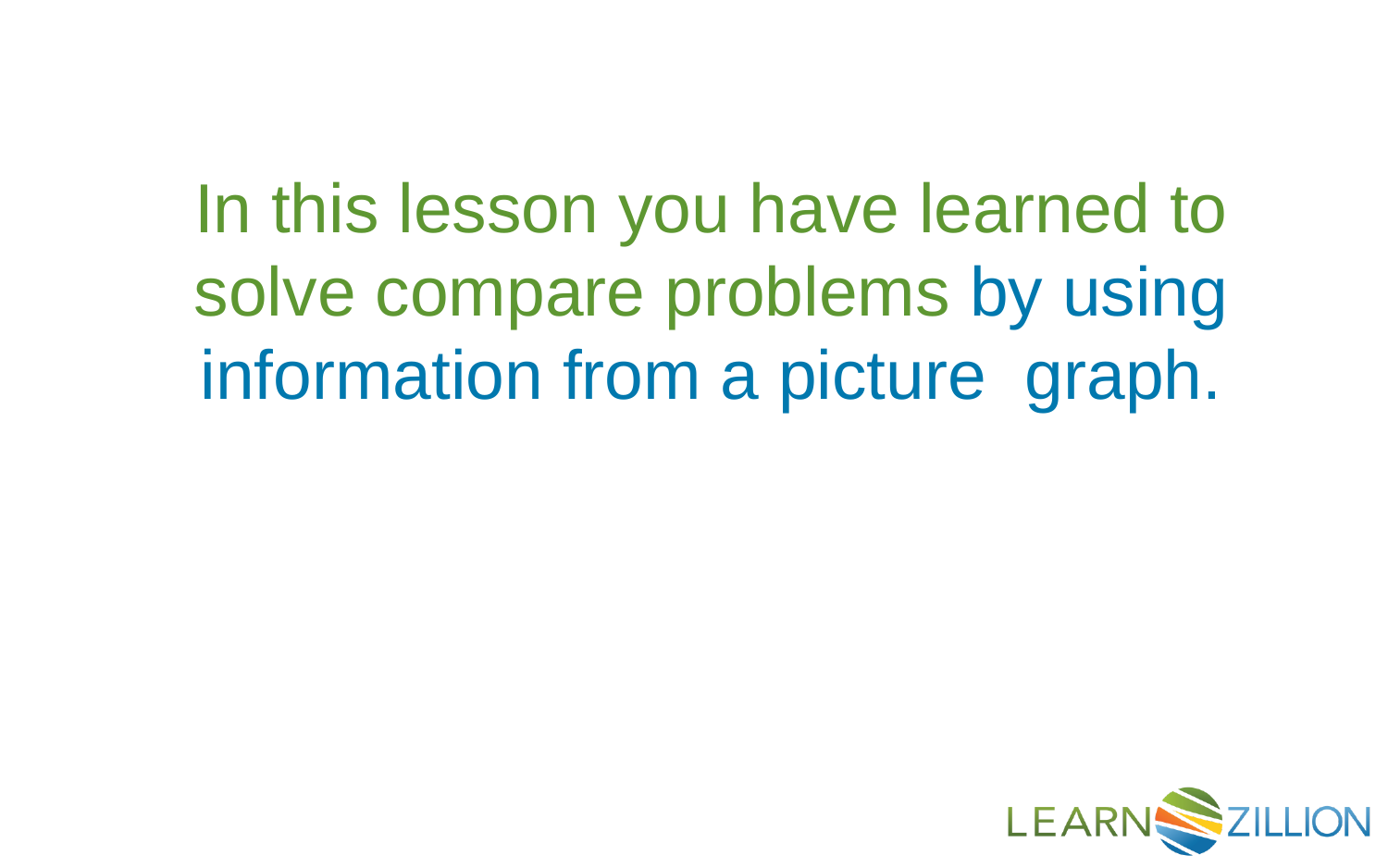

In this lesson you have learned to solve compare problems by using information from a picture  graph.